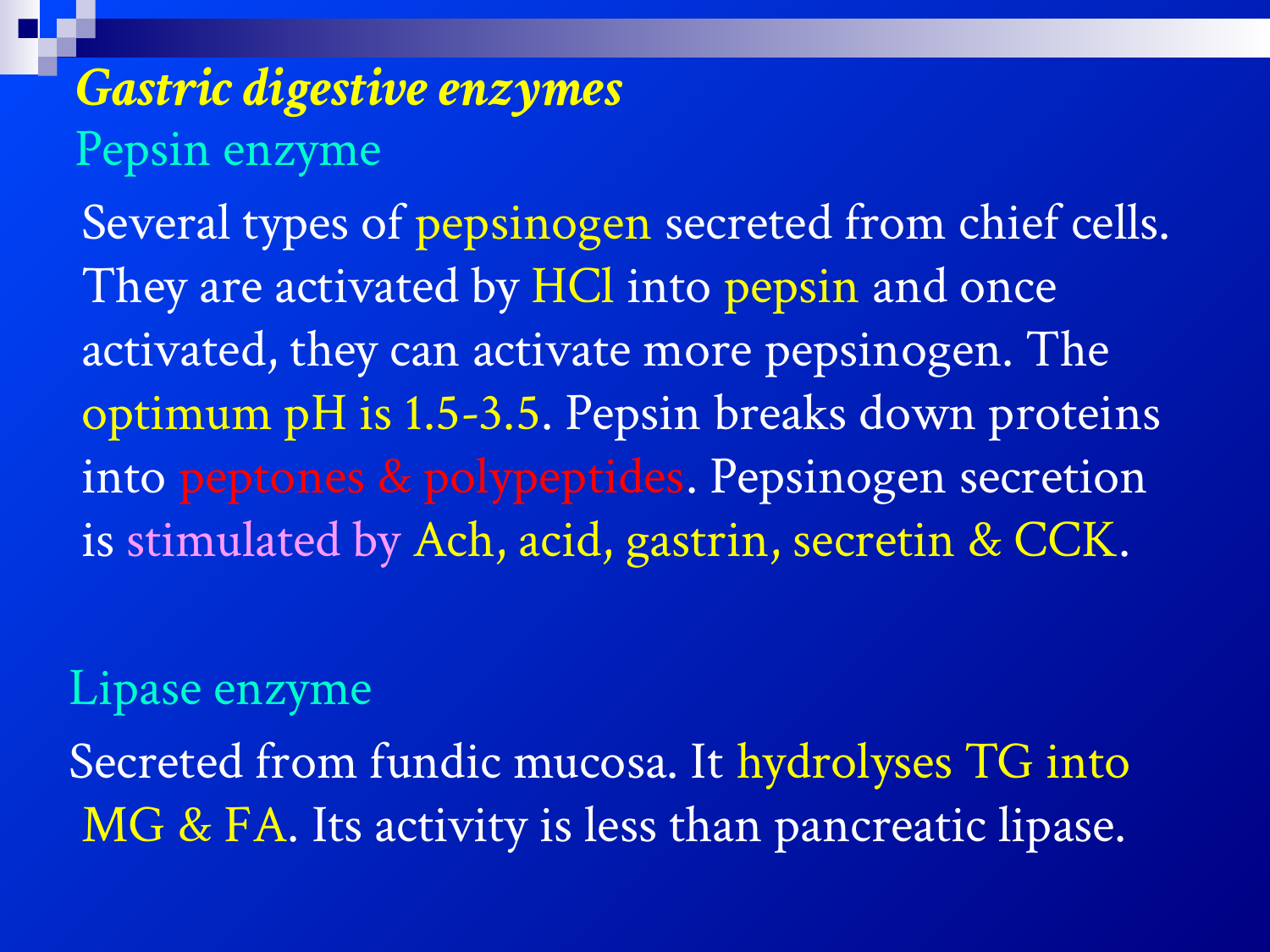

# Gastric digestive enzymes
   Pepsin enzyme
    Several types of pepsinogen secreted from chief cells. They are activated by HCl into pepsin and once activated, they can activate more pepsinogen. The optimum pH is 1.5-3.5. Pepsin breaks down proteins into peptones & polypeptides. Pepsinogen secretion is stimulated by Ach, acid, gastrin, secretin & CCK.

   Lipase enzyme
   Secreted from fundic mucosa. It hydrolyses TG into MG & FA. Its activity is less than pancreatic lipase.